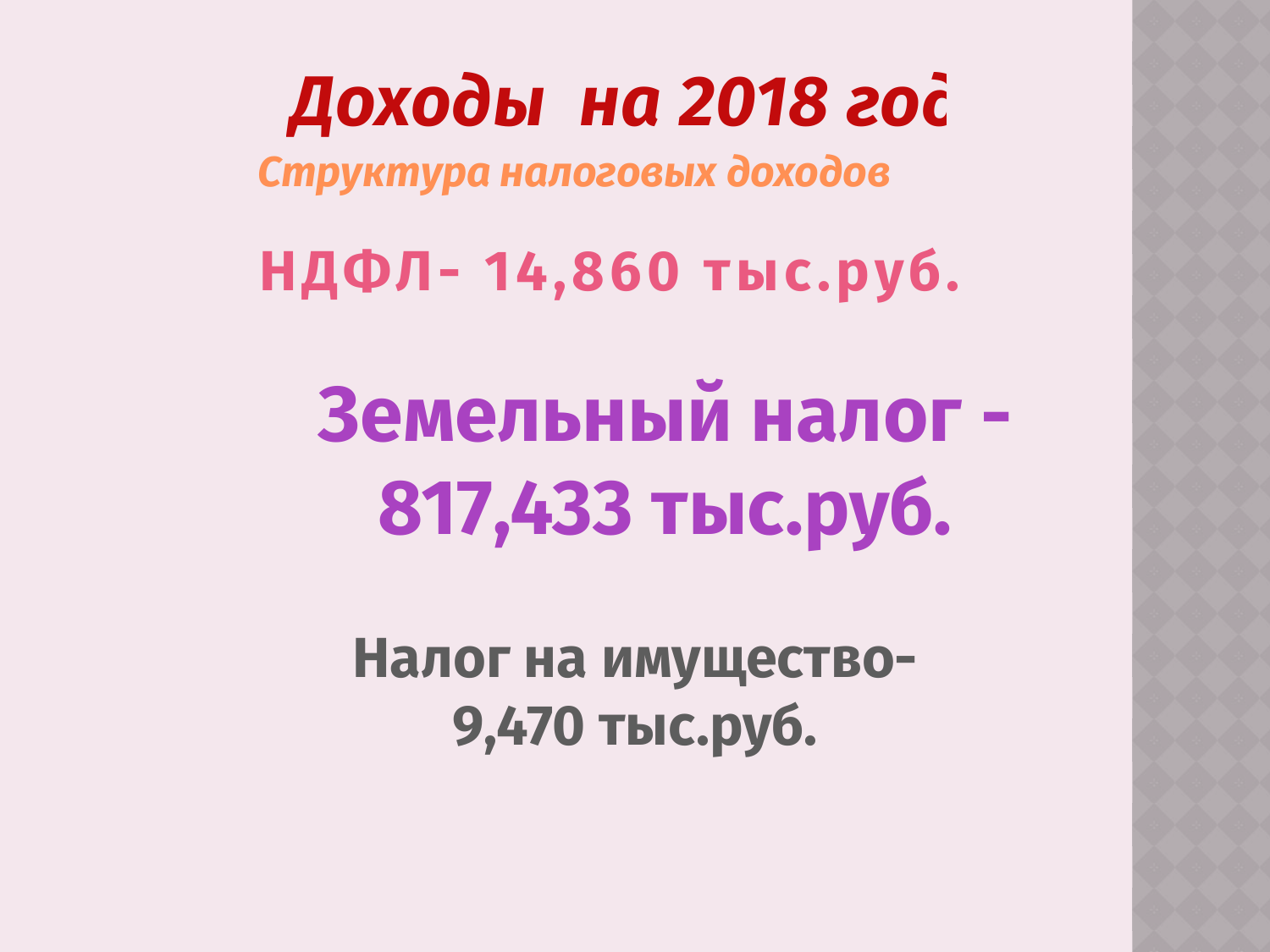

Доходы  на 2018 год
Структура налоговых доходов
НДФЛ- 14,860 тыс.руб.
Земельный налог -817,433 тыс.руб.
Налог на имущество-9,470 тыс.руб.